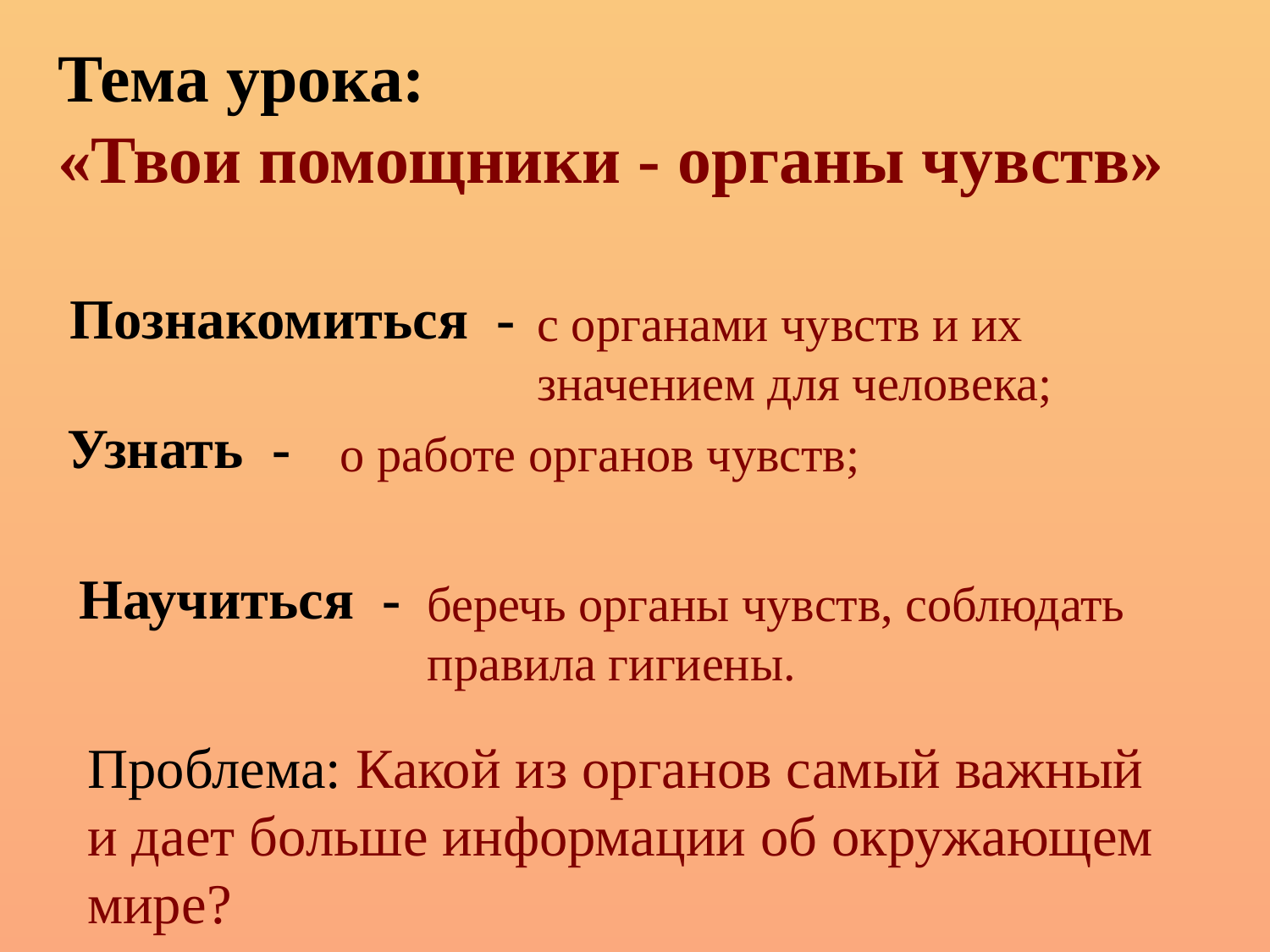

# Тема урока: «Твои помощники - органы чувств»
Познакомиться  -
с органами чувств и их значением для человека;
Узнать  -
о работе органов чувств;
Научиться  -
беречь органы чувств, соблюдать правила гигиены.
Проблема: Какой из органов самый важный  и дает больше информации об окружающем мире?